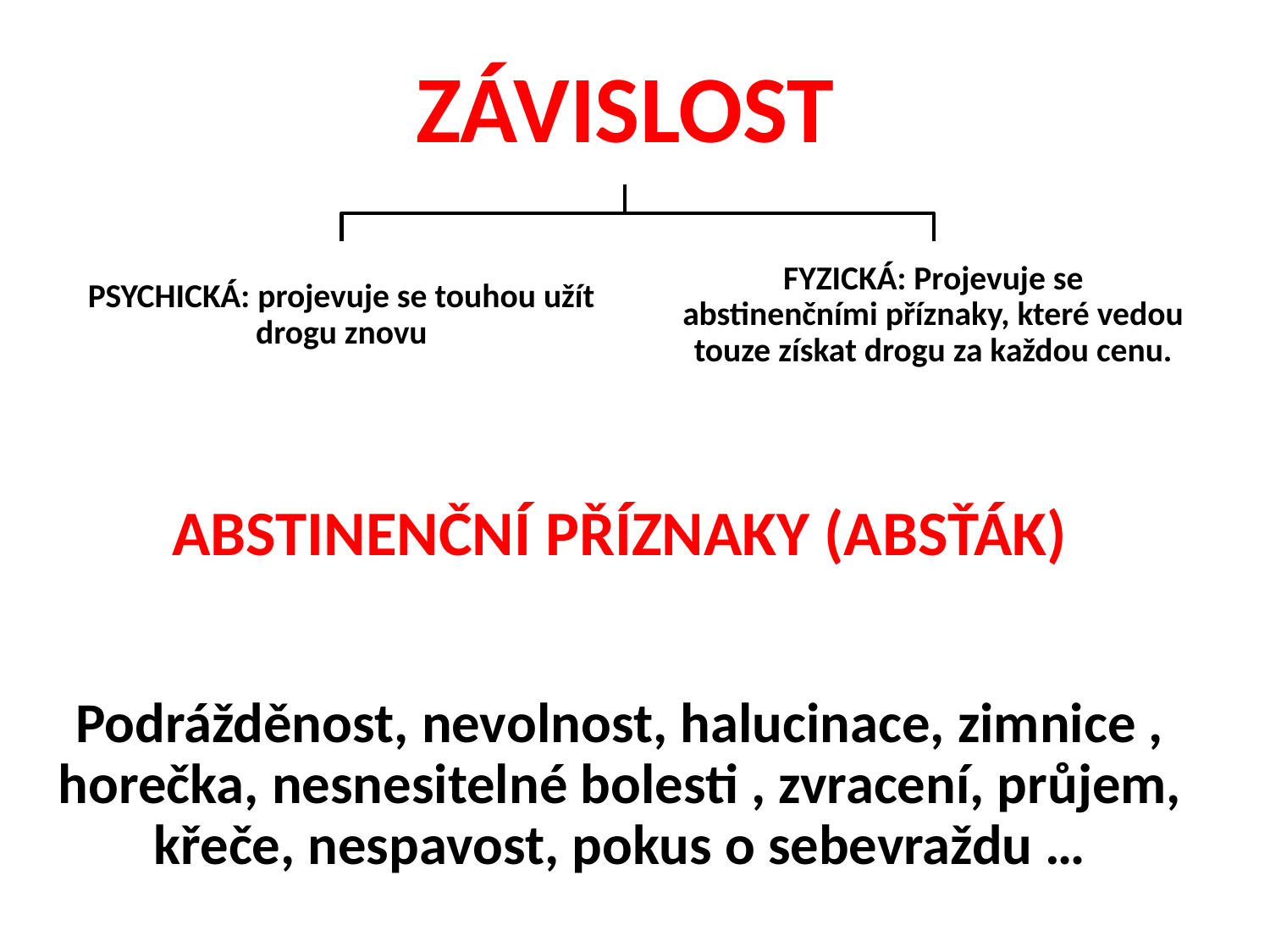

ZÁVISLOST
PSYCHICKÁ: projevuje se touhou užít drogu znovu
FYZICKÁ: Projevuje se abstinenčními příznaky, které vedou touze získat drogu za každou cenu.
ABSTINENČNÍ PŘÍZNAKY (ABSŤÁK)
Podrážděnost, nevolnost, halucinace, zimnice , horečka, nesnesitelné bolesti , zvracení, průjem, křeče, nespavost, pokus o sebevraždu …